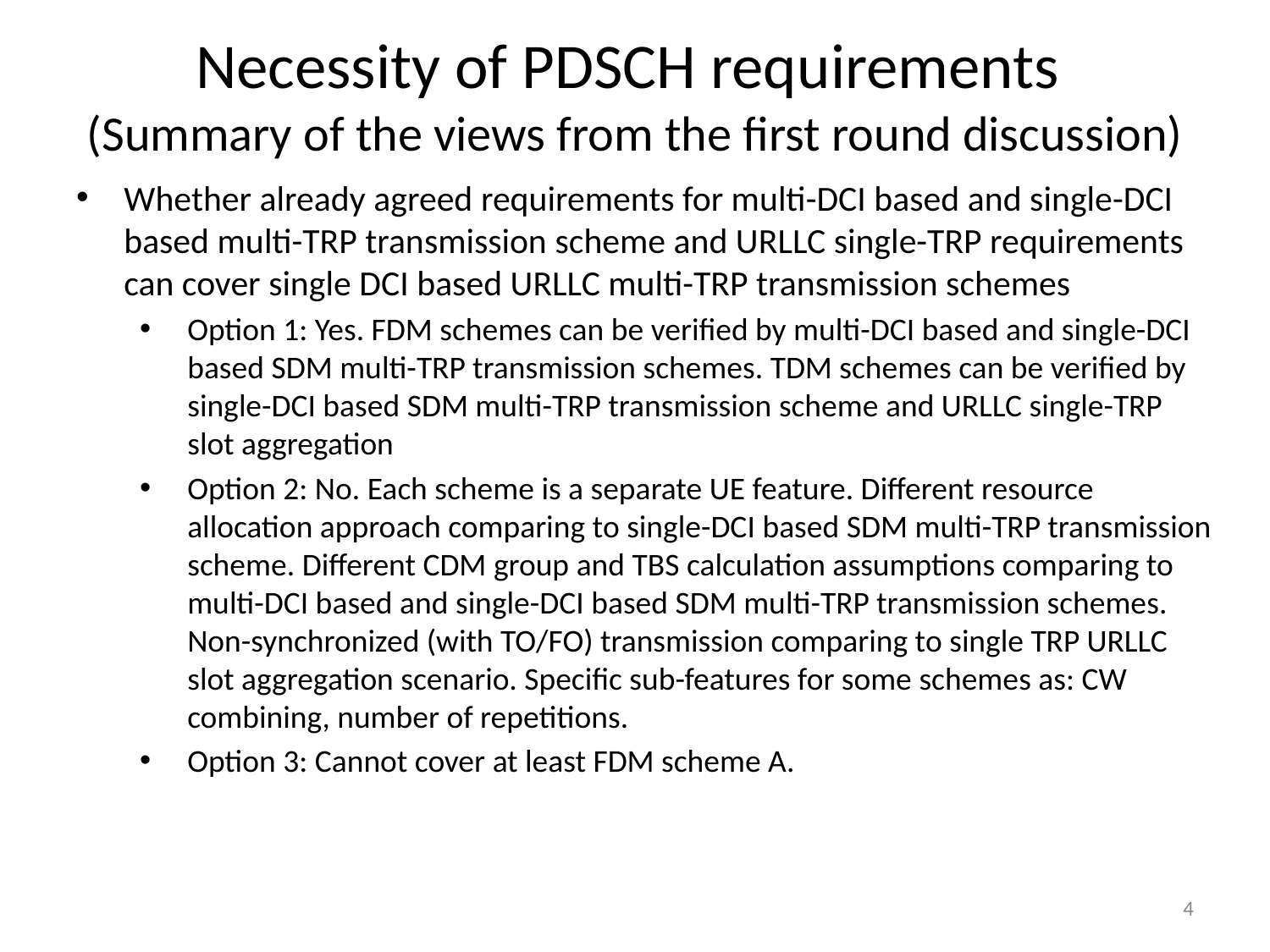

# Necessity of PDSCH requirements (Summary of the views from the first round discussion)
Whether already agreed requirements for multi-DCI based and single-DCI based multi-TRP transmission scheme and URLLC single-TRP requirements can cover single DCI based URLLC multi-TRP transmission schemes
Option 1: Yes. FDM schemes can be verified by multi-DCI based and single-DCI based SDM multi-TRP transmission schemes. TDM schemes can be verified by single-DCI based SDM multi-TRP transmission scheme and URLLC single-TRP slot aggregation
Option 2: No. Each scheme is a separate UE feature. Different resource allocation approach comparing to single-DCI based SDM multi-TRP transmission scheme. Different CDM group and TBS calculation assumptions comparing to multi-DCI based and single-DCI based SDM multi-TRP transmission schemes. Non-synchronized (with TO/FO) transmission comparing to single TRP URLLC slot aggregation scenario. Specific sub-features for some schemes as: CW combining, number of repetitions.
Option 3: Cannot cover at least FDM scheme A.
4